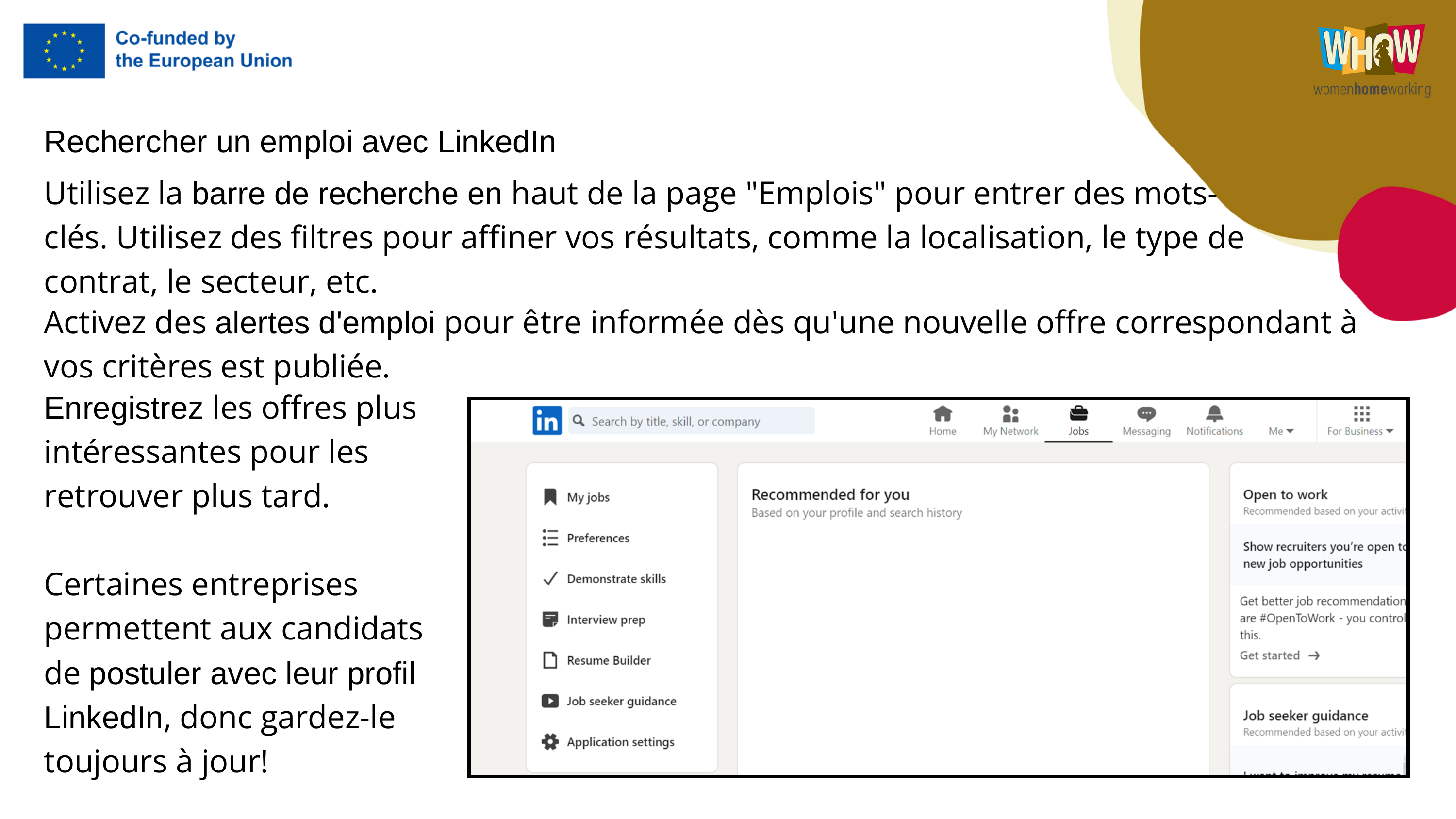

Rechercher un emploi avec LinkedIn
Utilisez la barre de recherche en haut de la page "Emplois" pour entrer des mots-clés. Utilisez des filtres pour affiner vos résultats, comme la localisation, le type de contrat, le secteur, etc.
Activez des alertes d'emploi pour être informée dès qu'une nouvelle offre correspondant à vos critères est publiée.
Enregistrez les offres plus intéressantes pour les retrouver plus tard.

Certaines entreprises permettent aux candidats de postuler avec leur profil LinkedIn, donc gardez-le toujours à jour!